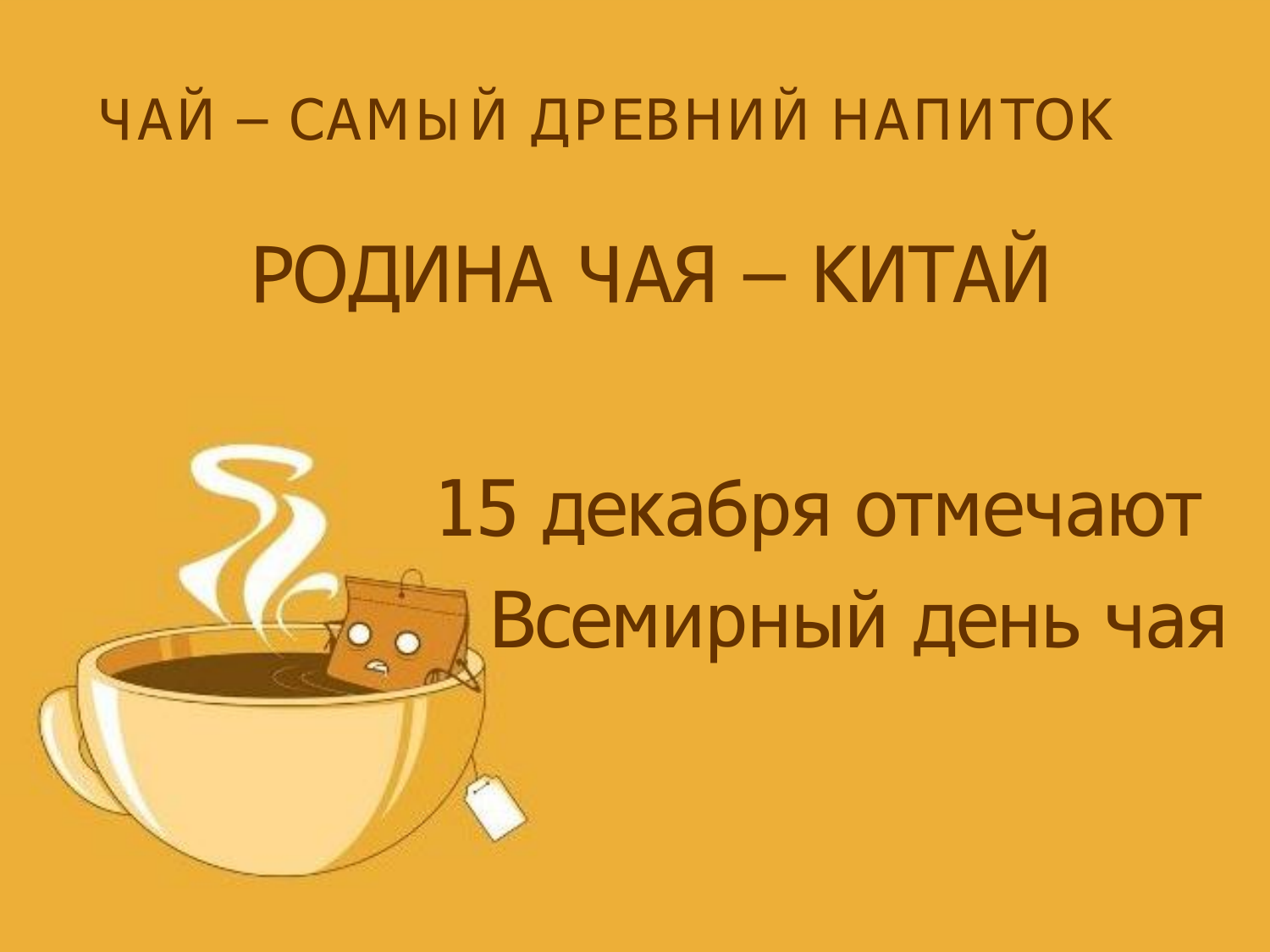

# Чай – самый древний напиток
Родина чая – КИТАЙ

          15 декабря отмечают
           Всемирный день чая